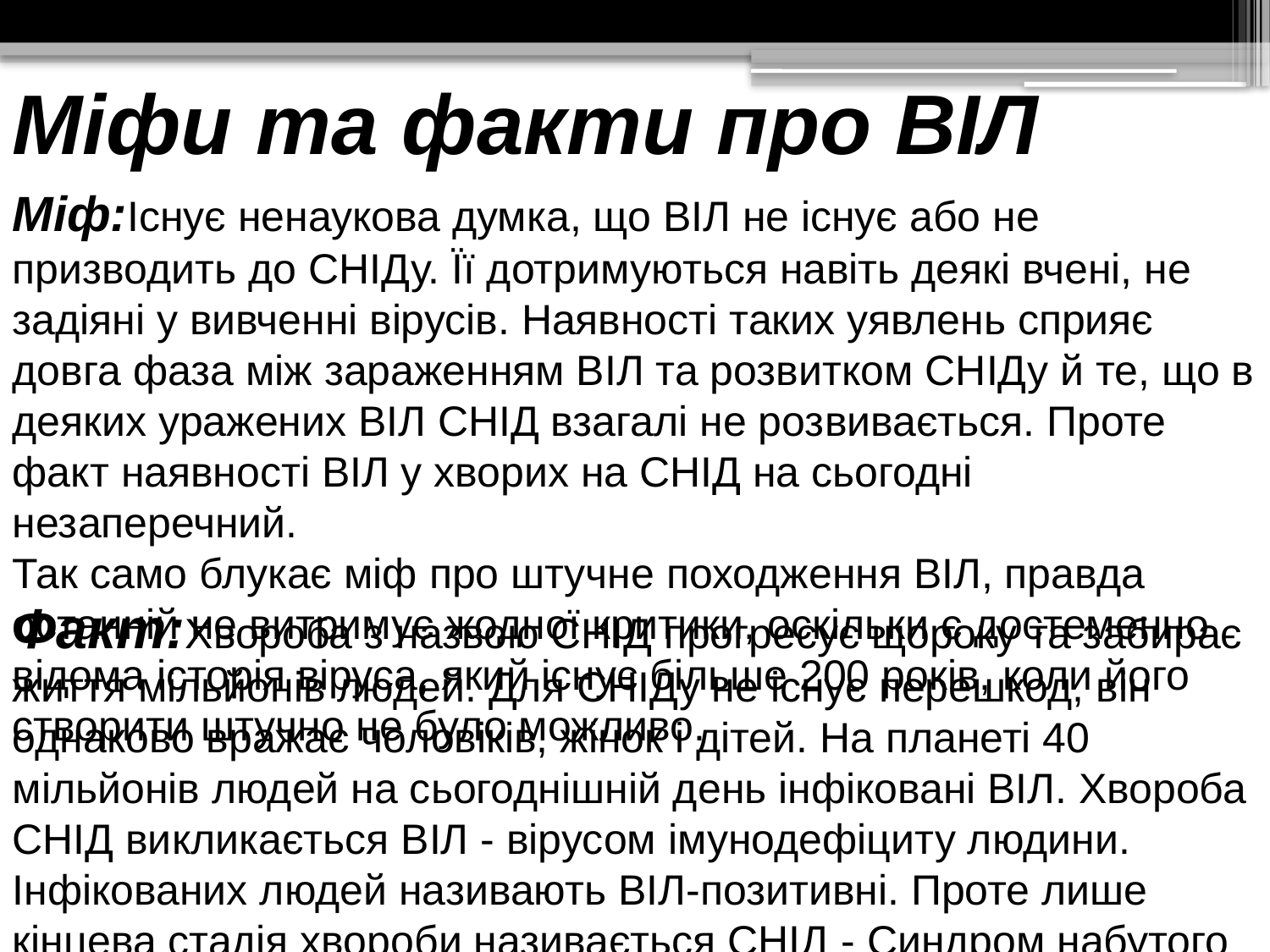

# Міфи та факти про ВІЛ
Міф:Існує ненаукова думка, що ВІЛ не існує або не призводить до СНІДу. Її дотримуються навіть деякі вчені, не задіяні у вивченні вірусів. Наявності таких уявлень сприяє довга фаза між зараженням ВІЛ та розвитком СНІДу й те, що в деяких уражених ВІЛ СНІД взагалі не розвивається. Проте факт наявності ВІЛ у хворих на СНІД на сьогодні незаперечний.
Так само блукає міф про штучне походження ВІЛ, правда останній не витримує жодної критики, оскільки є достеменно відома історія віруса, який існує більше 200 років, коли його створити штучно не було можливо.
Факт:Хвороба з назвою СНІД прогресує щороку та забирає життя мільйонів людей. Для СНІДу не існує перешкод, він однаково вражає чоловіків, жінок і дітей. На планеті 40 мільйонів людей на сьогоднішній день інфіковані ВІЛ. Хвороба СНІД викликається ВІЛ - вірусом імунодефіциту людини. Інфікованих людей називають ВІЛ-позитивні. Проте лише кінцева стадія хвороби називається СНІД - Синдром набутого імунодефіциту людини.